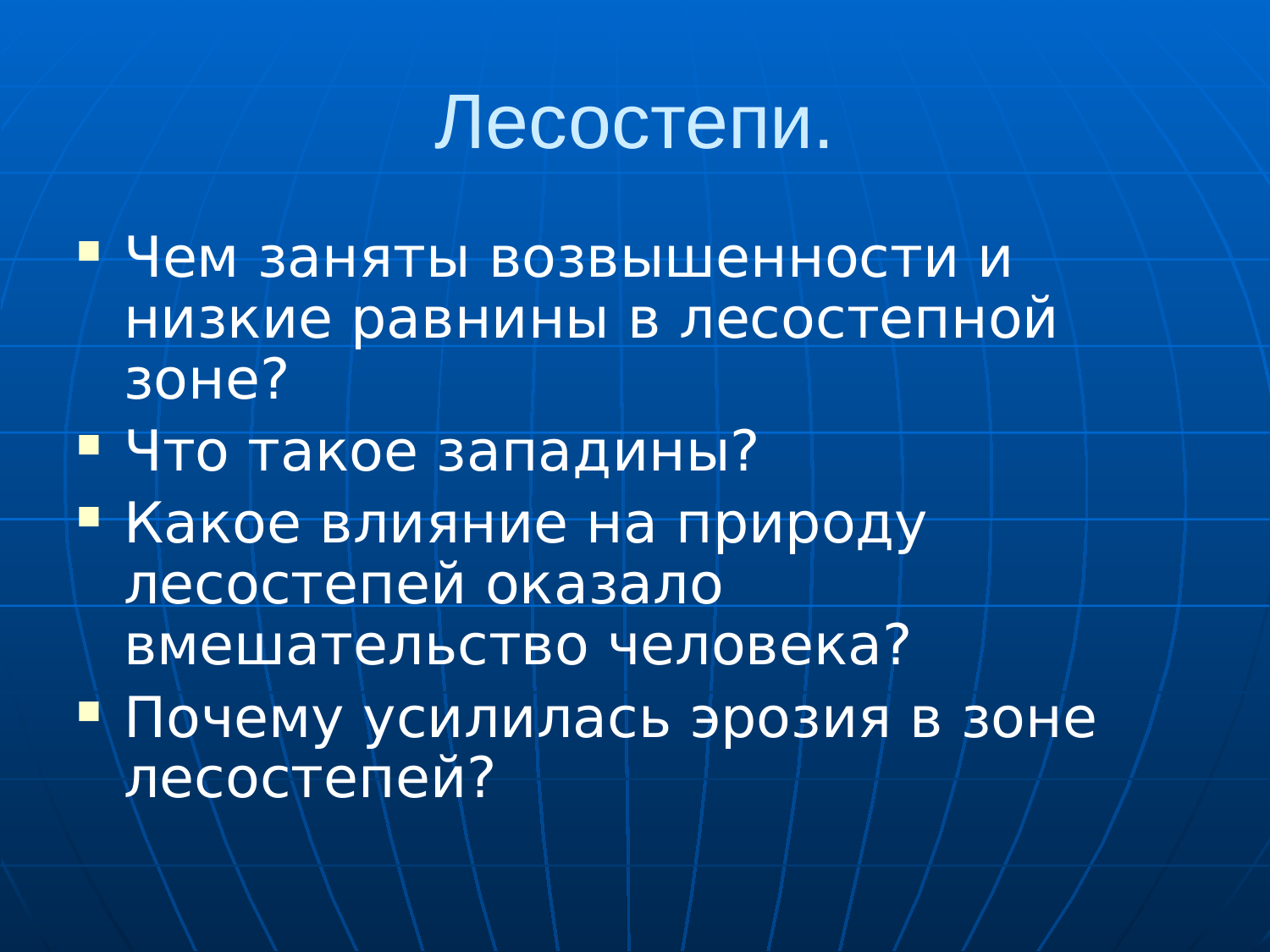

# Лесостепи.
Чем заняты возвышенности и низкие равнины в лесостепной зоне?
Что такое западины?
Какое влияние на природу лесостепей оказало вмешательство человека?
Почему усилилась эрозия в зоне лесостепей?